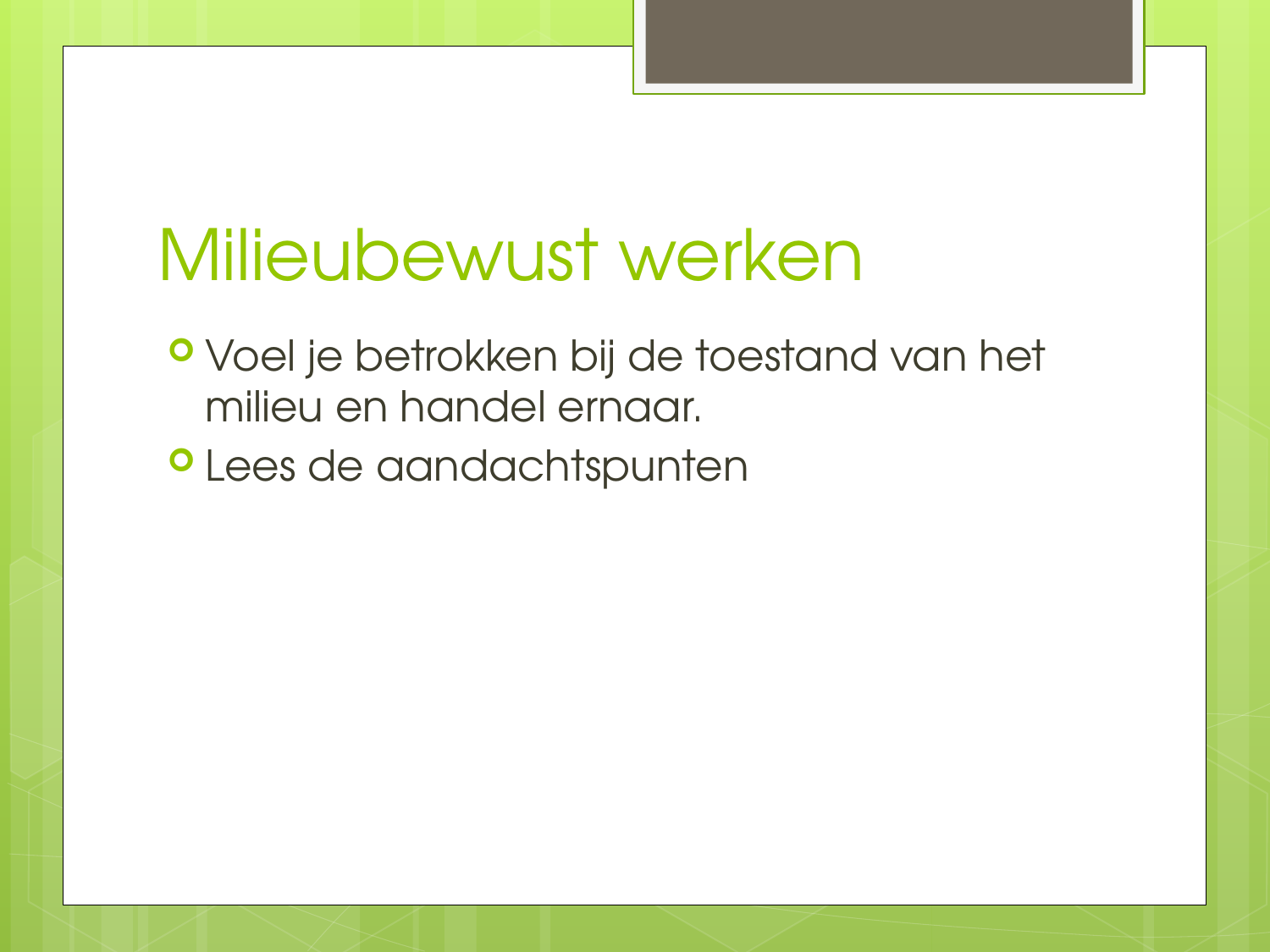

# Milieubewust werken
Voel je betrokken bij de toestand van het milieu en handel ernaar.
Lees de aandachtspunten